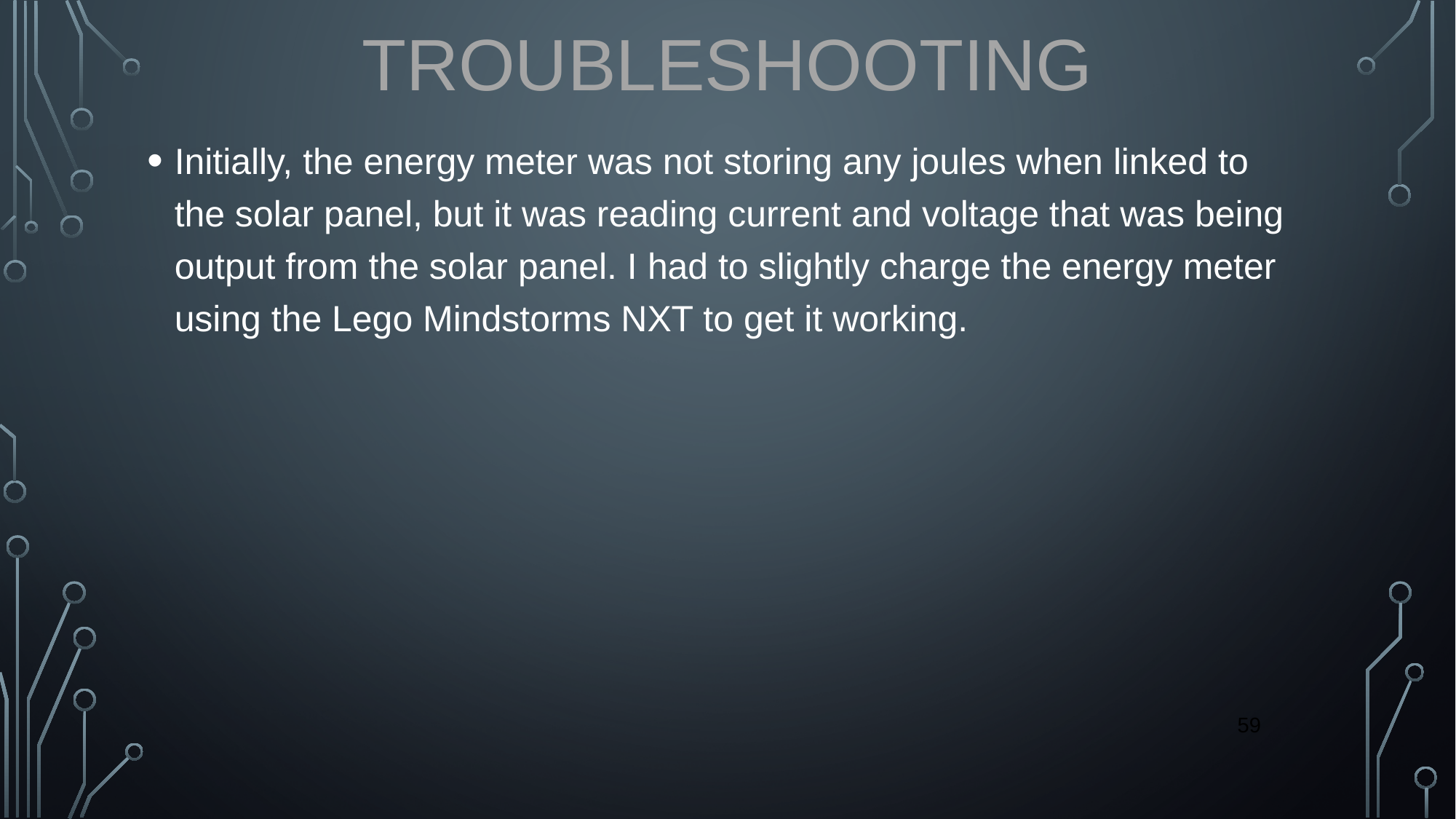

# TROUBLESHOOTING
Initially, the energy meter was not storing any joules when linked to the solar panel, but it was reading current and voltage that was being output from the solar panel. I had to slightly charge the energy meter using the Lego Mindstorms NXT to get it working.
59